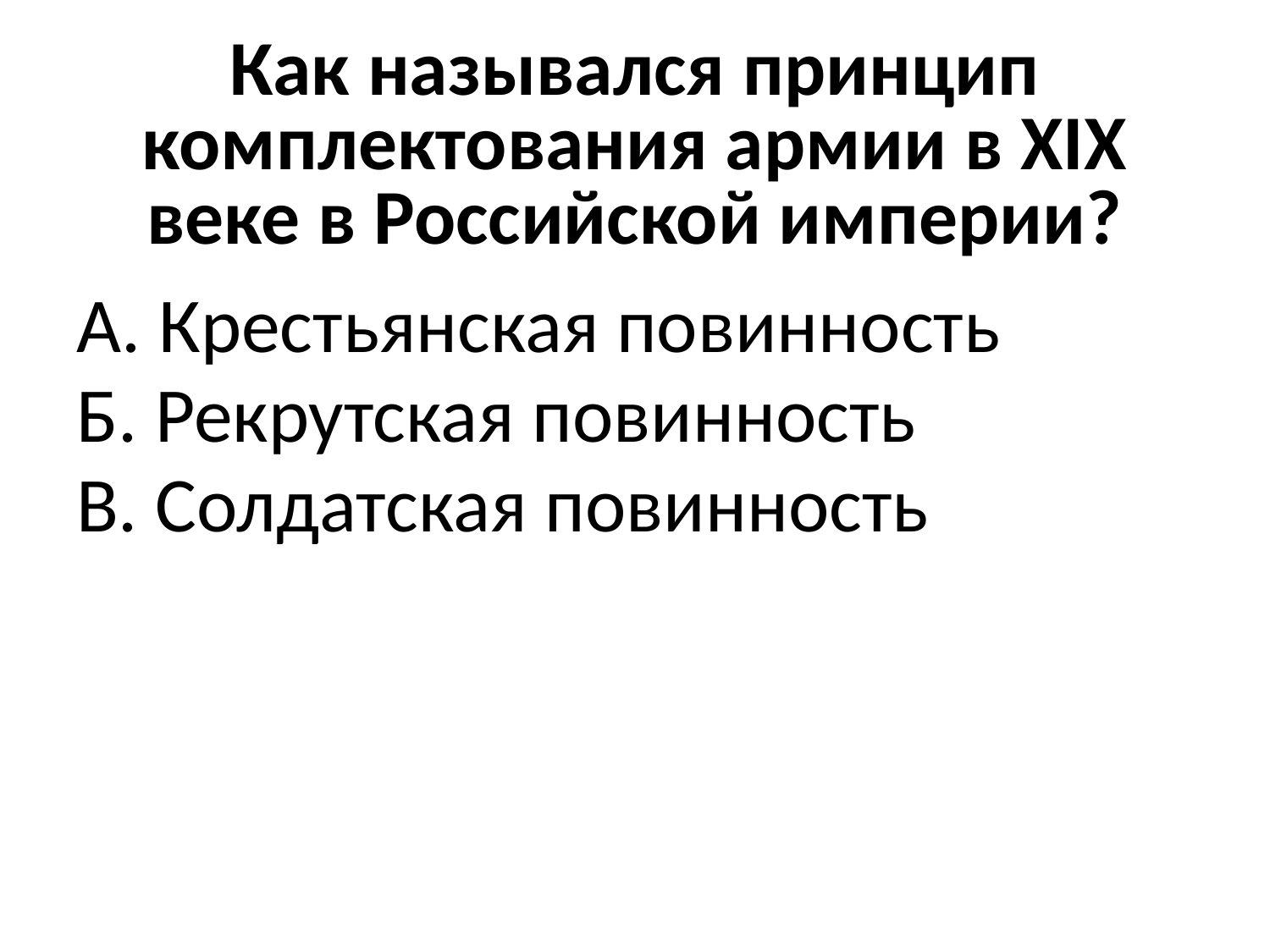

# Как назывался принцип комплектования армии в ХІХ веке в Российской империи?
А. Крестьянская повинность
Б. Рекрутская повинность
В. Солдатская повинность